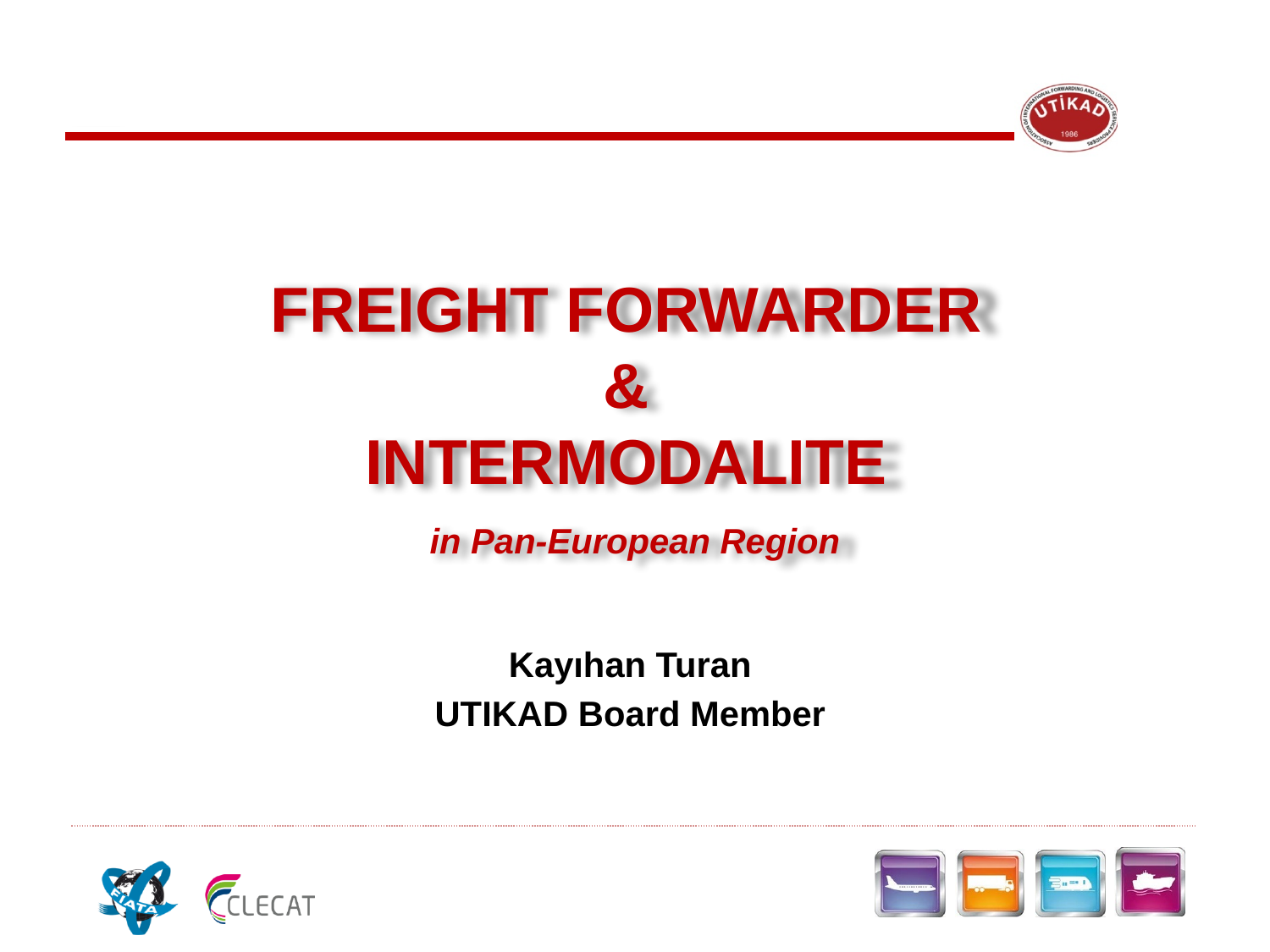

FREIGHT FORWARDER
&
INTERMODALITE

in Pan-European Region

Kayıhan Turan
UTIKAD Board Member